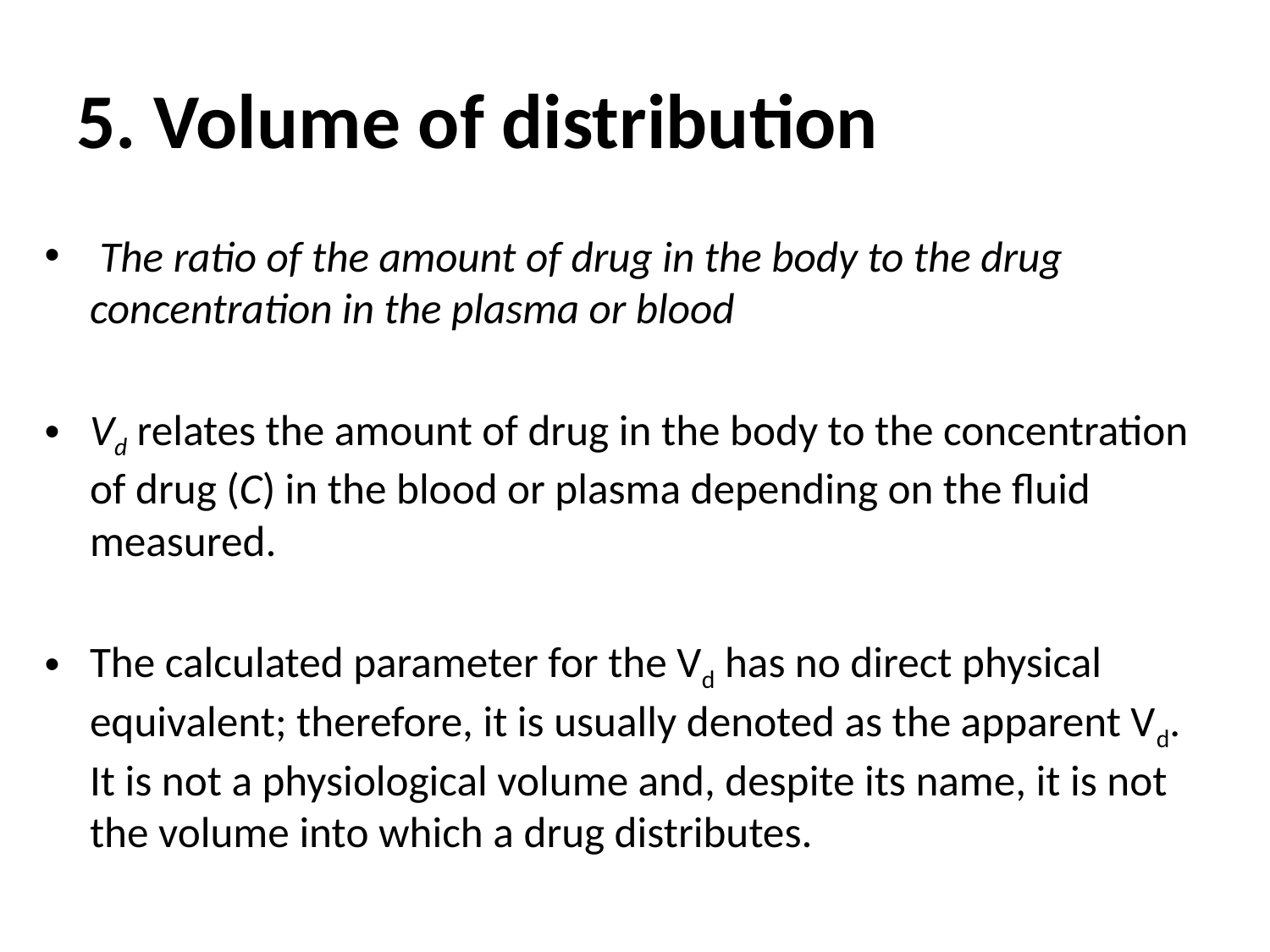

# 5. Volume of distribution
 The ratio of the amount of drug in the body to the drug concentration in the plasma or blood

Vd relates the amount of drug in the body to the concentration of drug (C) in the blood or plasma depending on the fluid measured.

The calculated parameter for the Vd has no direct physical equivalent; therefore, it is usually denoted as the apparent Vd. It is not a physiological volume and, despite its name, it is not the volume into which a drug distributes.